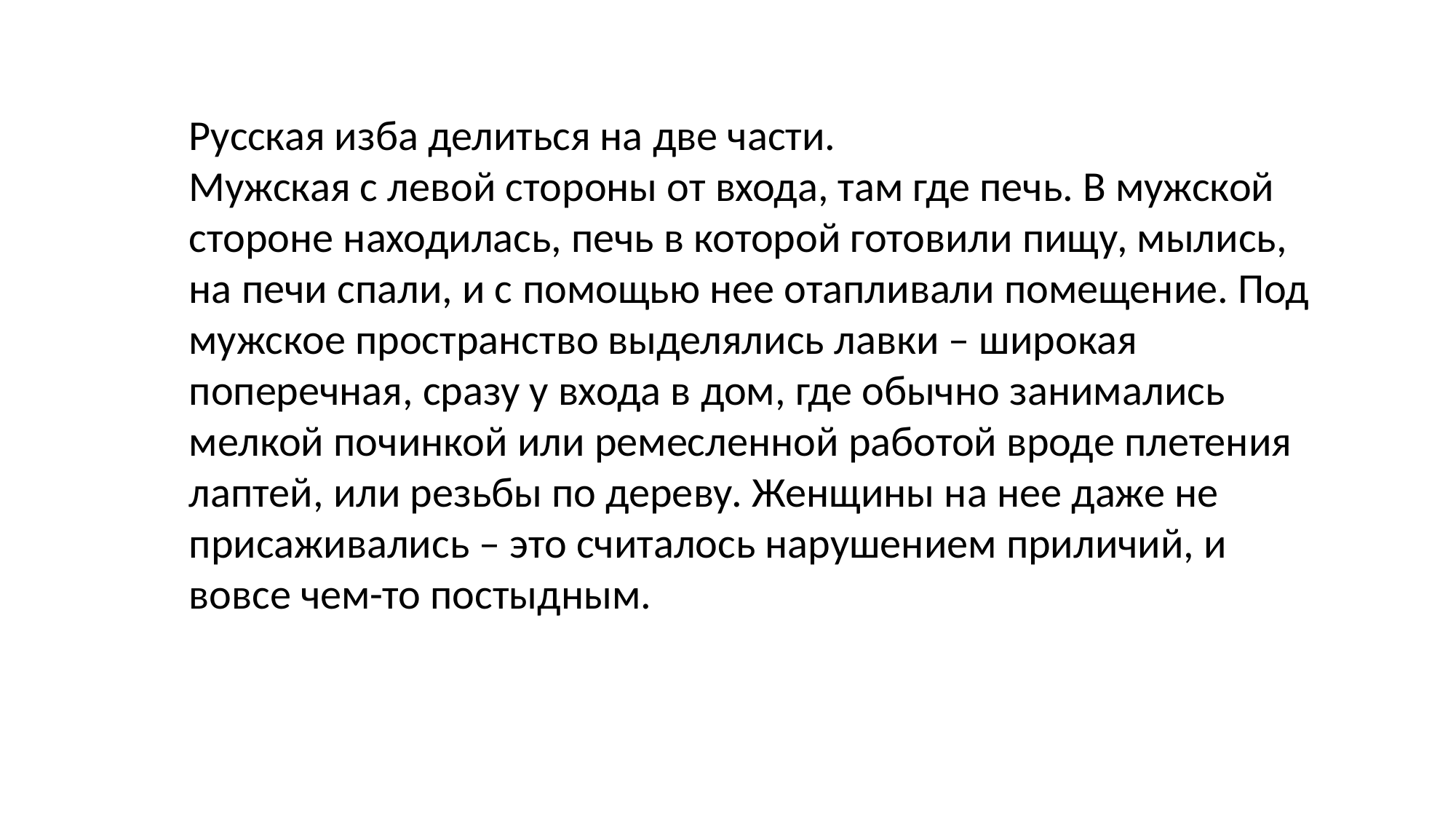

Русская изба делиться на две части.
Мужская с левой стороны от входа, там где печь. В мужской стороне находилась, печь в которой готовили пищу, мылись, на печи спали, и с помощью нее отапливали помещение. Под мужское пространство выделялись лавки – широкая поперечная, сразу у входа в дом, где обычно занимались мелкой починкой или ремесленной работой вроде плетения лаптей, или резьбы по дереву. Женщины на нее даже не присаживались – это считалось нарушением приличий, и вовсе чем-то постыдным.